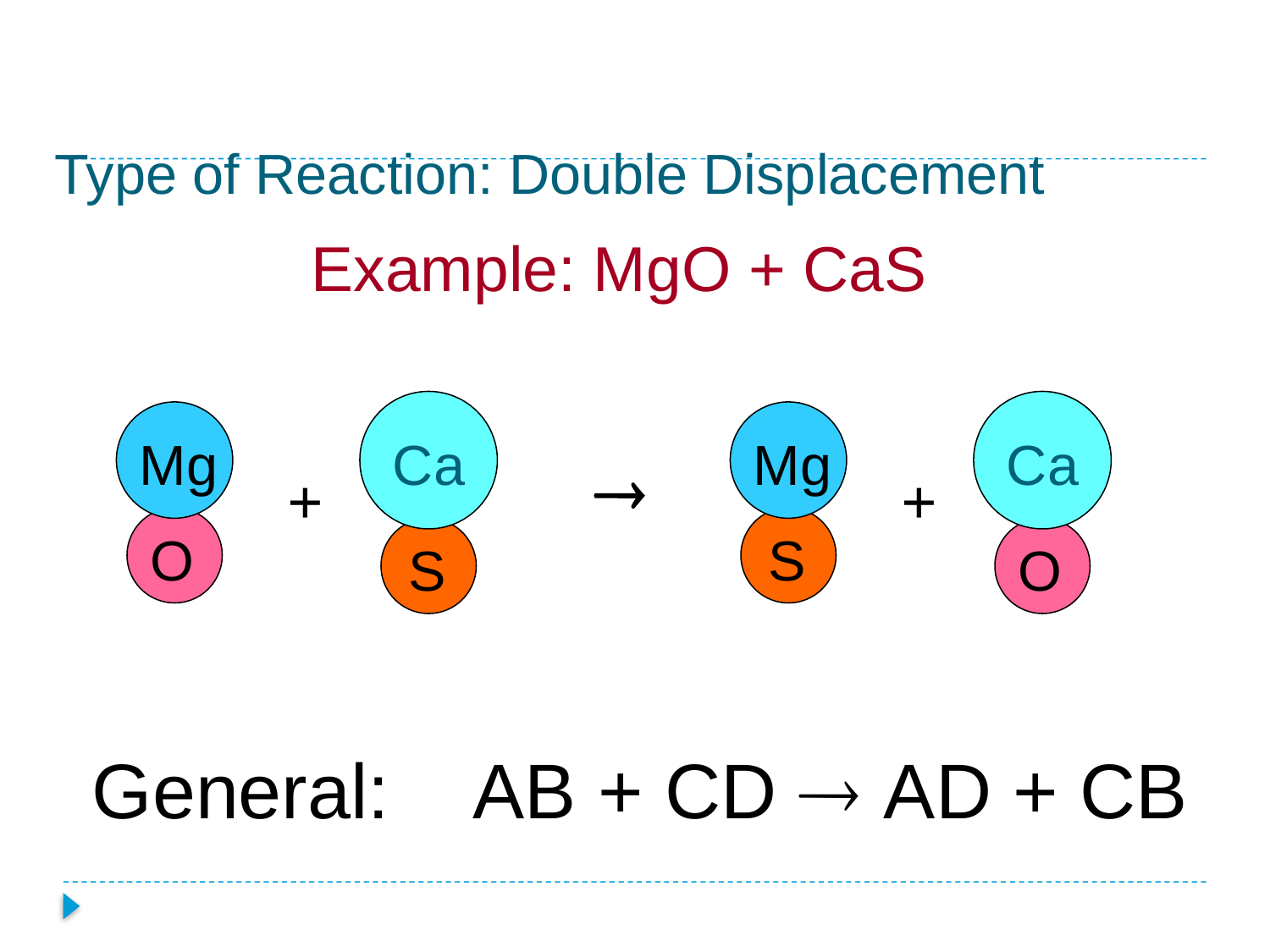

# Type of Reaction: Double Displacement
Example: MgO + CaS

Mg
  Ca
→
+

O

 S

Mg
  Ca
+

 S

O
General:	AB + CD → AD + CB